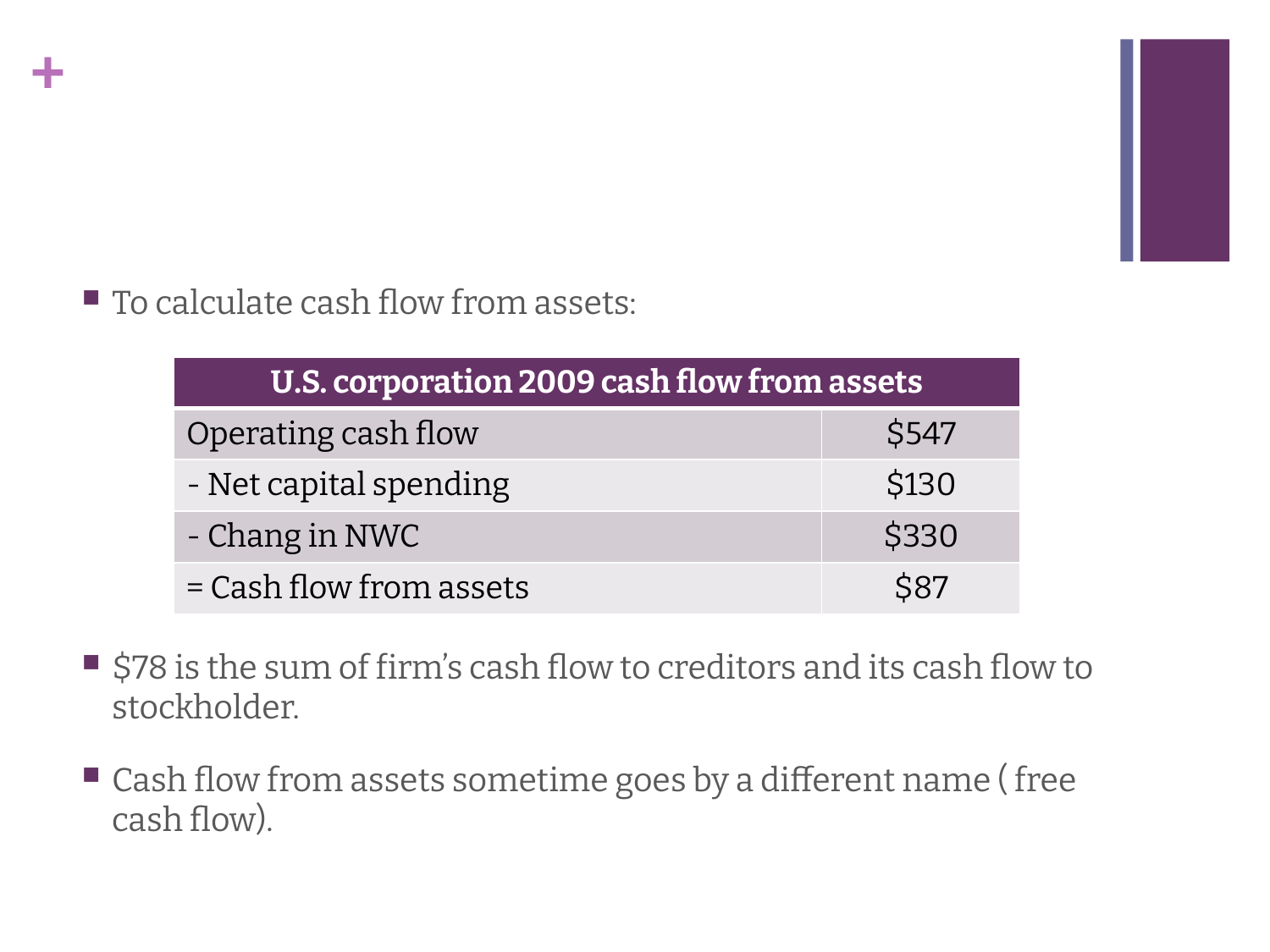

#
To calculate cash flow from assets:

$78 is the sum of firm’s cash flow to creditors and its cash flow to stockholder.
Cash flow from assets sometime goes by a different name ( free cash flow).

| U.S. corporation 2009 cash flow from assets |  |
| --- | --- |
| Operating cash flow | $547 |
| - Net capital spending | $130 |
| - Chang in NWC | $330 |
| = Cash flow from assets | $87 |